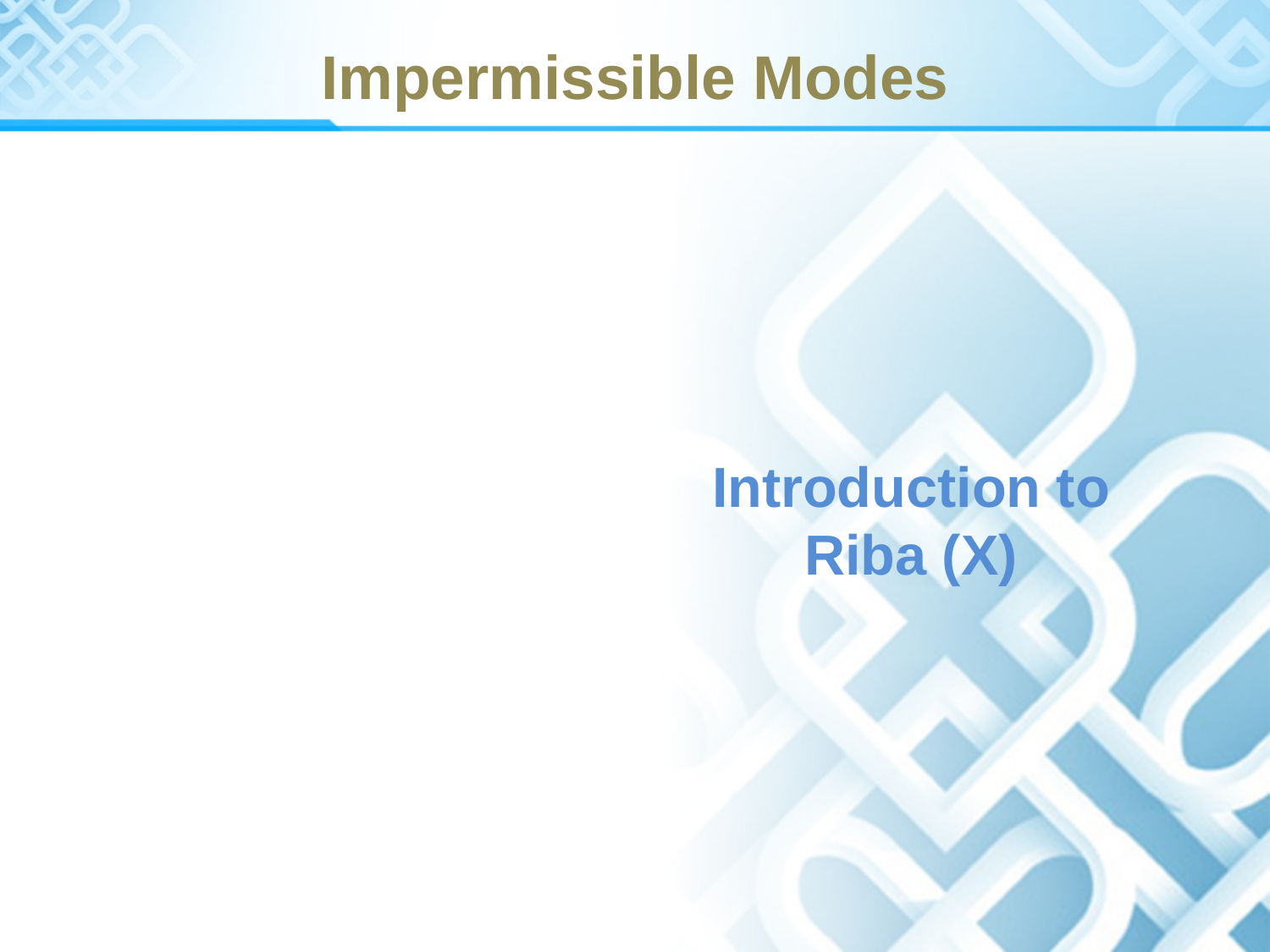

# Impermissible Modes
Introduction to Riba (X)